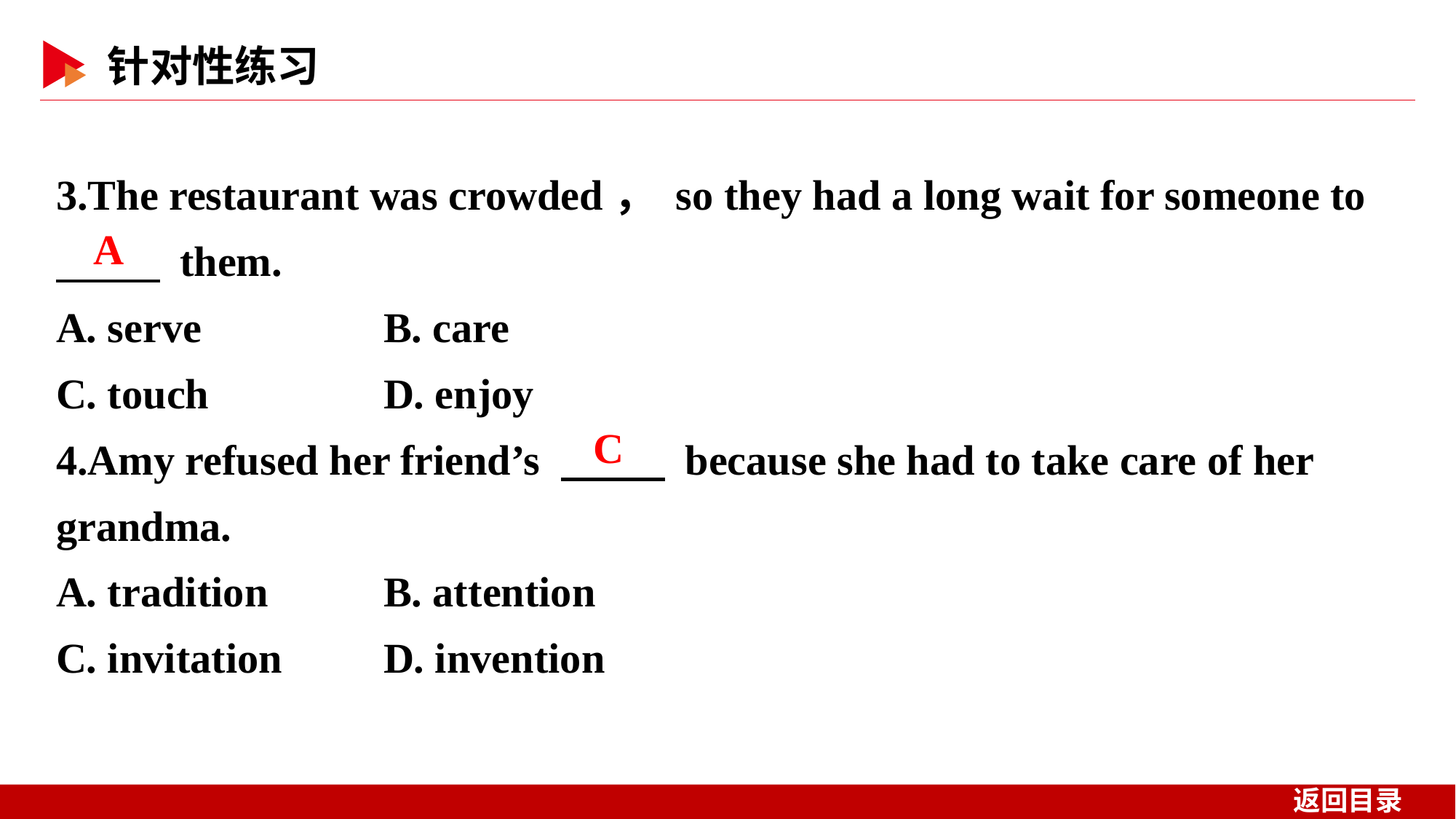

3.The restaurant was crowded， so they had a long wait for someone to
　  　 them.
A. serve          	B. care
C. touch         	D. enjoy
4.Amy refused her friend’s 　  　 because she had to take care of her grandma.
A. tradition        	B. attention
C. invitation   	D. invention
A
C